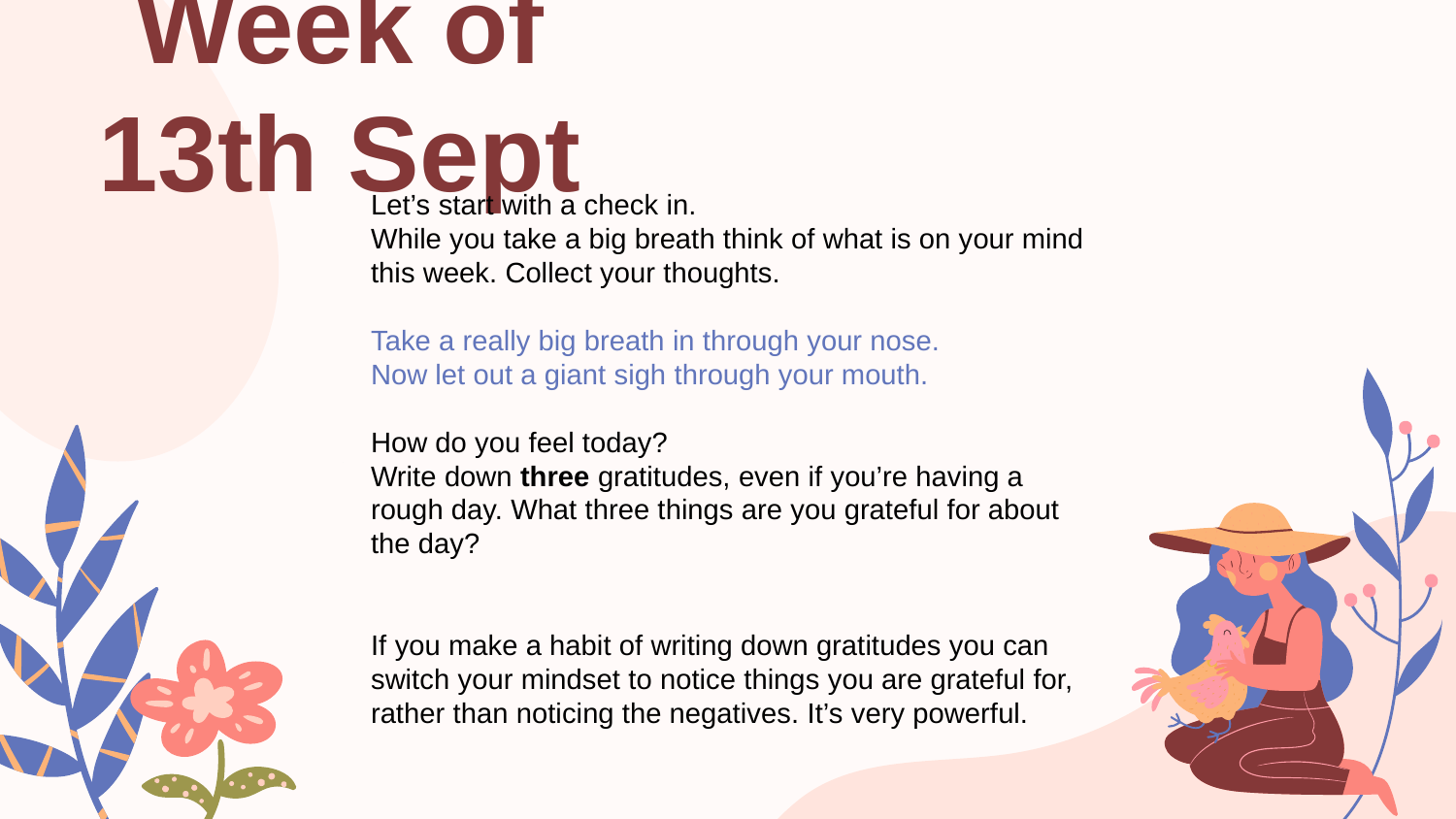

# Week of 13th Sept
Let’s start with a check in.
While you take a big breath think of what is on your mind this week. Collect your thoughts.

Take a really big breath in through your nose.
Now let out a giant sigh through your mouth.

How do you feel today?
Write down three gratitudes, even if you’re having a rough day. What three things are you grateful for about the day?

If you make a habit of writing down gratitudes you can switch your mindset to notice things you are grateful for, rather than noticing the negatives. It’s very powerful.